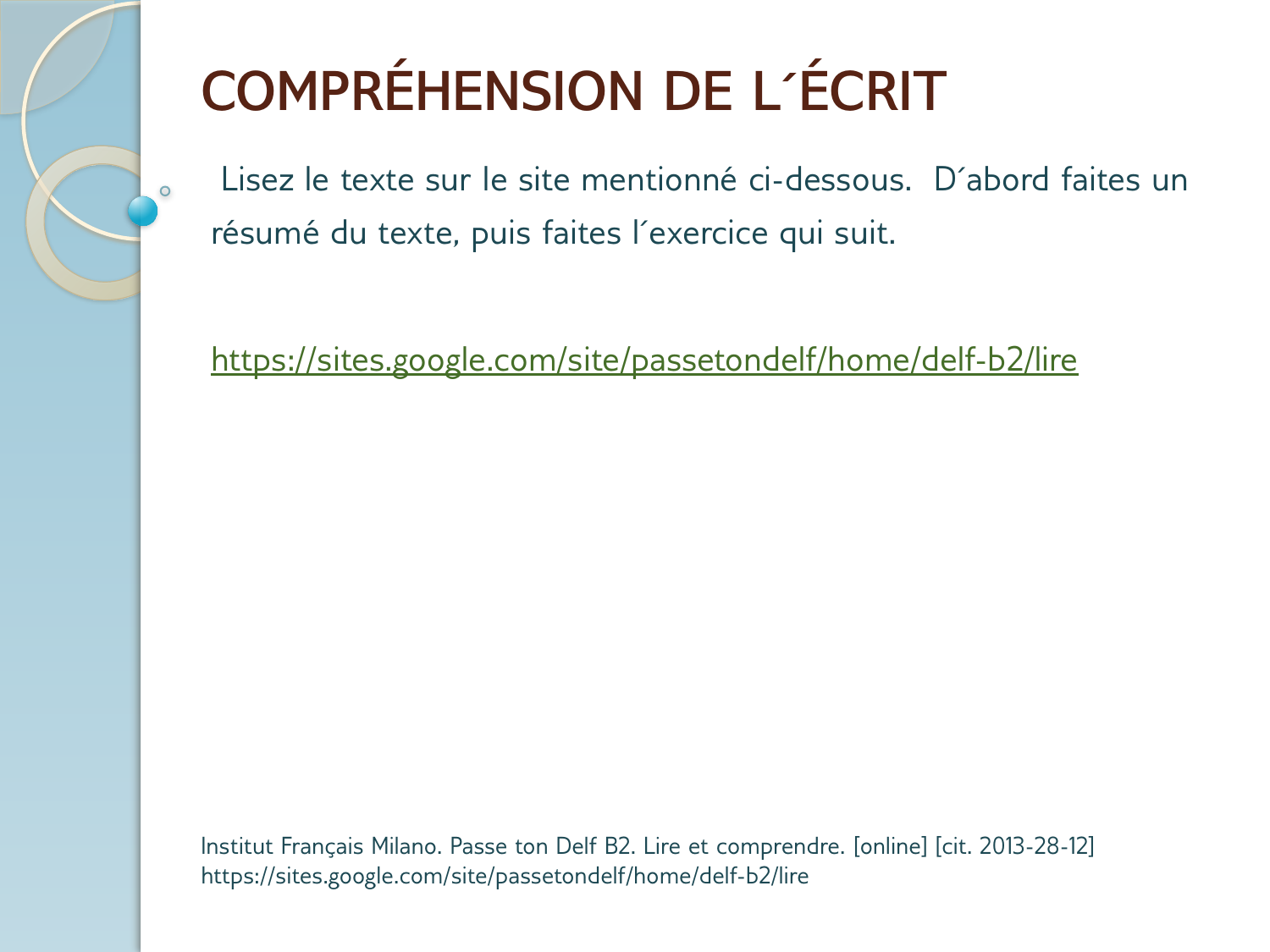

# COMPRÉHENSION DE L´ÉCRIT
 Lisez le texte sur le site mentionné ci-dessous.  D´abord faites un résumé du texte, puis faites l´exercice qui suit.

https://sites.google.com/site/passetondelf/home/delf-b2/lire

Institut Français Milano. Passe ton Delf B2. Lire et comprendre. [online] [cit. 2013-28-12] https://sites.google.com/site/passetondelf/home/delf-b2/lire